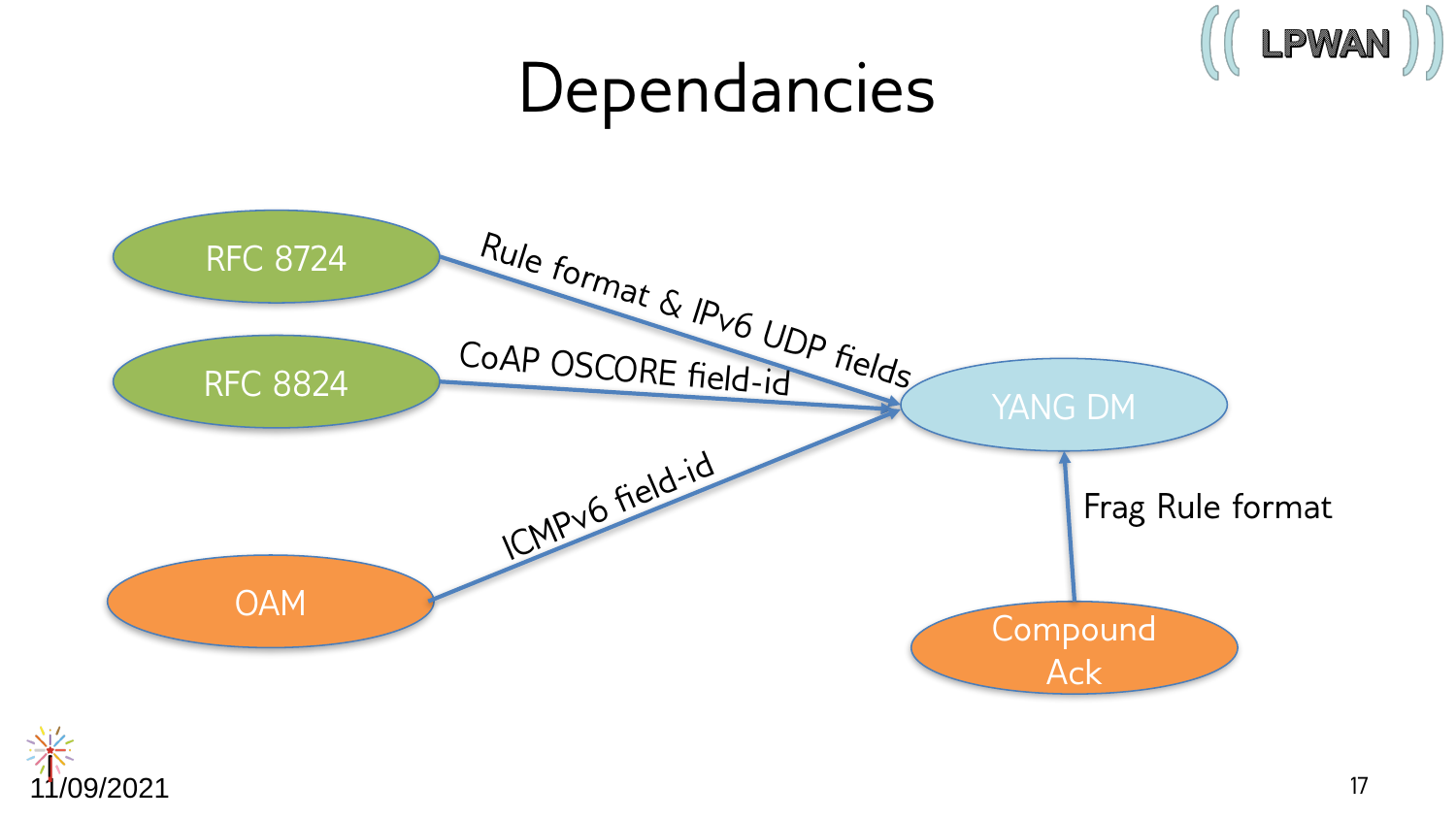

# Dependancies
RFC 8724
Rule format & IPv6 UDP fields

RFC 8824
CoAP OSCORE field-id

YANG DM
ICMPv6 field-id

Frag Rule format

OAM
Compound Ack
17